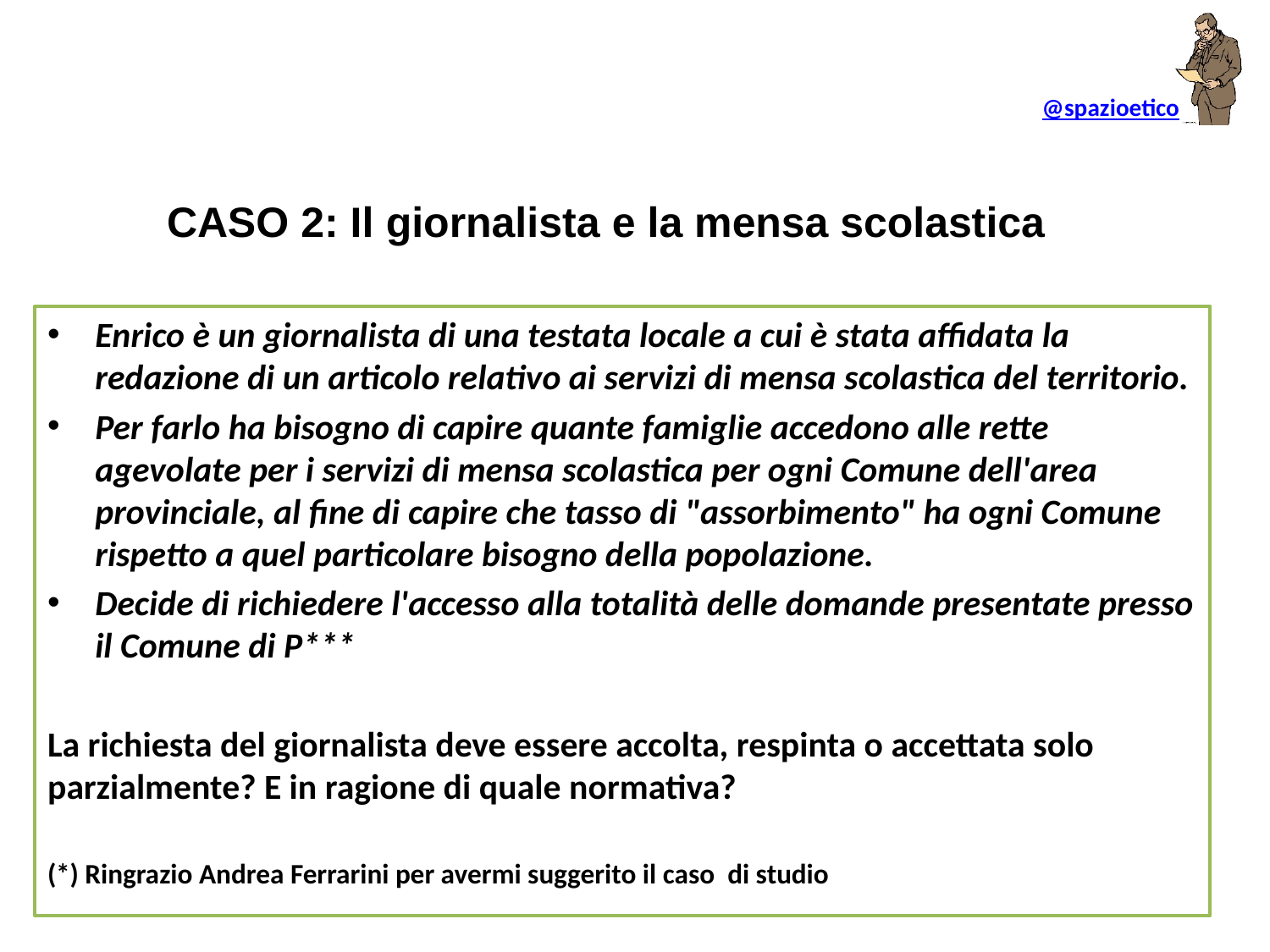

CASO 2: Il giornalista e la mensa scolastica
Enrico è un giornalista di una testata locale a cui è stata affidata la redazione di un articolo relativo ai servizi di mensa scolastica del territorio.
Per farlo ha bisogno di capire quante famiglie accedono alle rette agevolate per i servizi di mensa scolastica per ogni Comune dell'area provinciale, al fine di capire che tasso di "assorbimento" ha ogni Comune rispetto a quel particolare bisogno della popolazione.
Decide di richiedere l'accesso alla totalità delle domande presentate presso il Comune di P***

La richiesta del giornalista deve essere accolta, respinta o accettata solo parzialmente? E in ragione di quale normativa?

(*) Ringrazio Andrea Ferrarini per avermi suggerito il caso  di studio